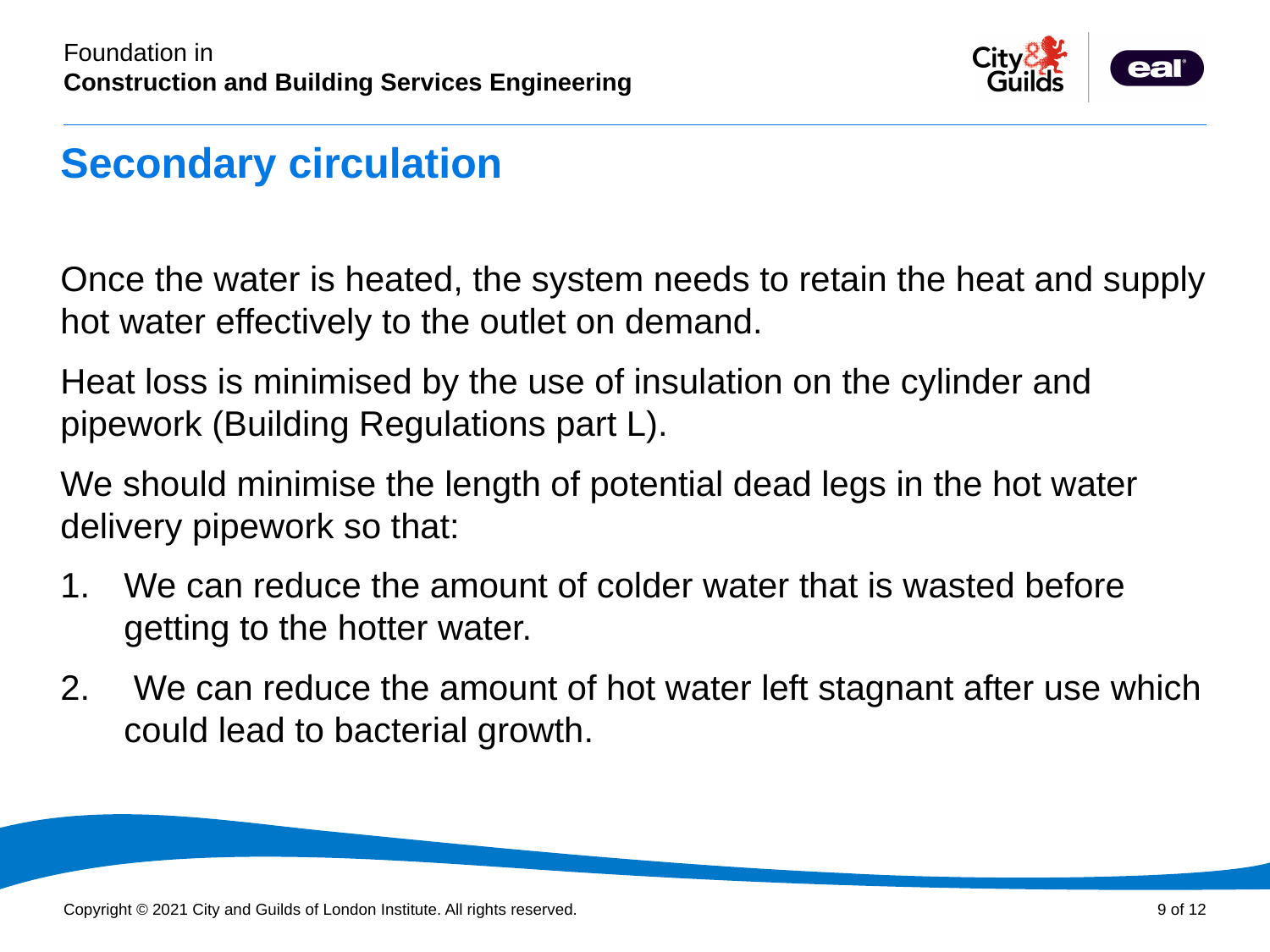

Secondary circulation

Once the water is heated, the system needs to retain the heat and supply hot water effectively to the outlet on demand.
Heat loss is minimised by the use of insulation on the cylinder and pipework (Building Regulations part L).
We should minimise the length of potential dead legs in the hot water delivery pipework so that:
We can reduce the amount of colder water that is wasted before getting to the hotter water.
 We can reduce the amount of hot water left stagnant after use which could lead to bacterial growth.